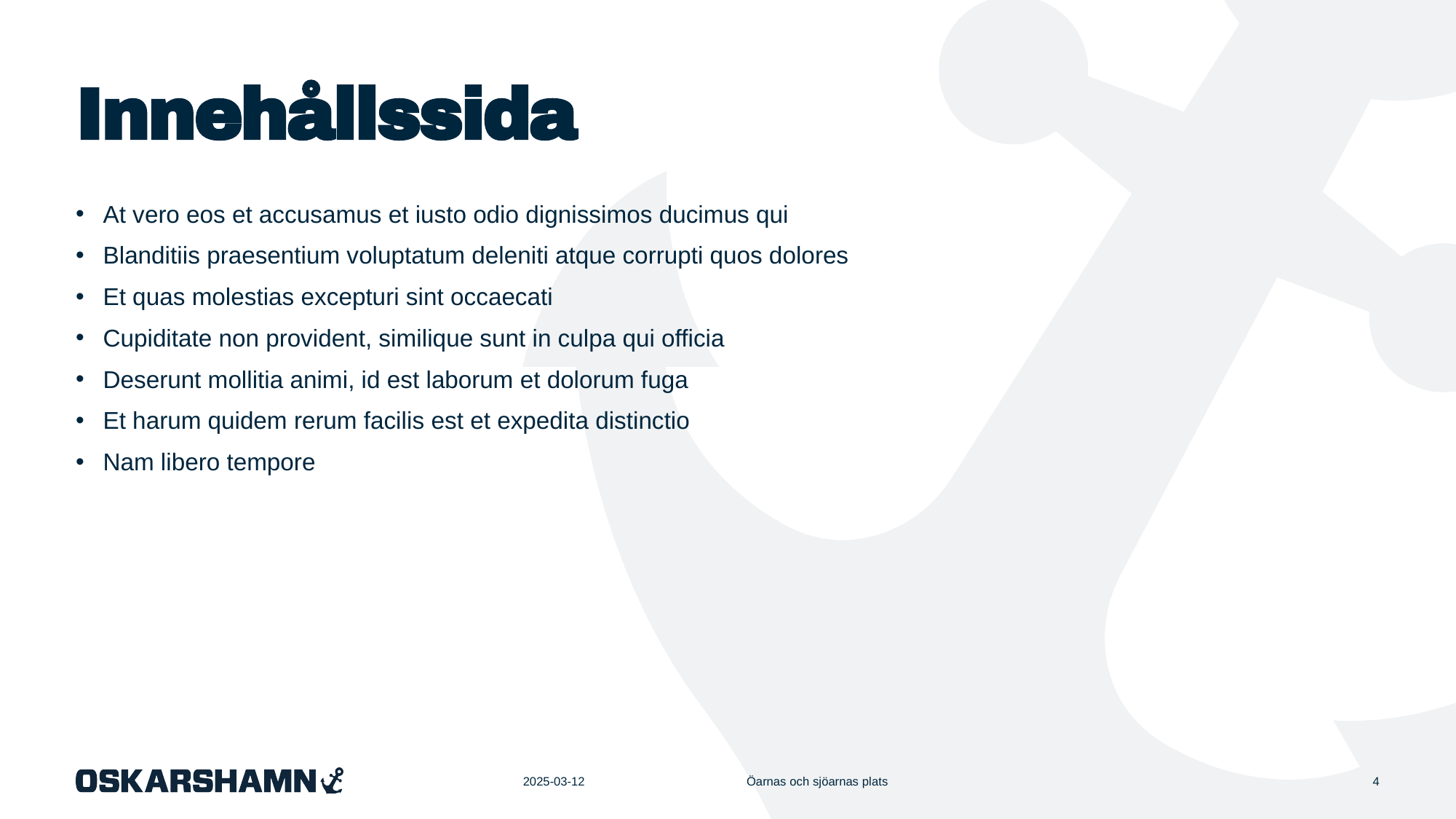

# Innehållssida
At vero eos et accusamus et iusto odio dignissimos ducimus qui
Blanditiis praesentium voluptatum deleniti atque corrupti quos dolores
Et quas molestias excepturi sint occaecati
Cupiditate non provident, similique sunt in culpa qui officia
Deserunt mollitia animi, id est laborum et dolorum fuga
Et harum quidem rerum facilis est et expedita distinctio
Nam libero tempore
Öarnas och sjöarnas plats
2025-03-12
4